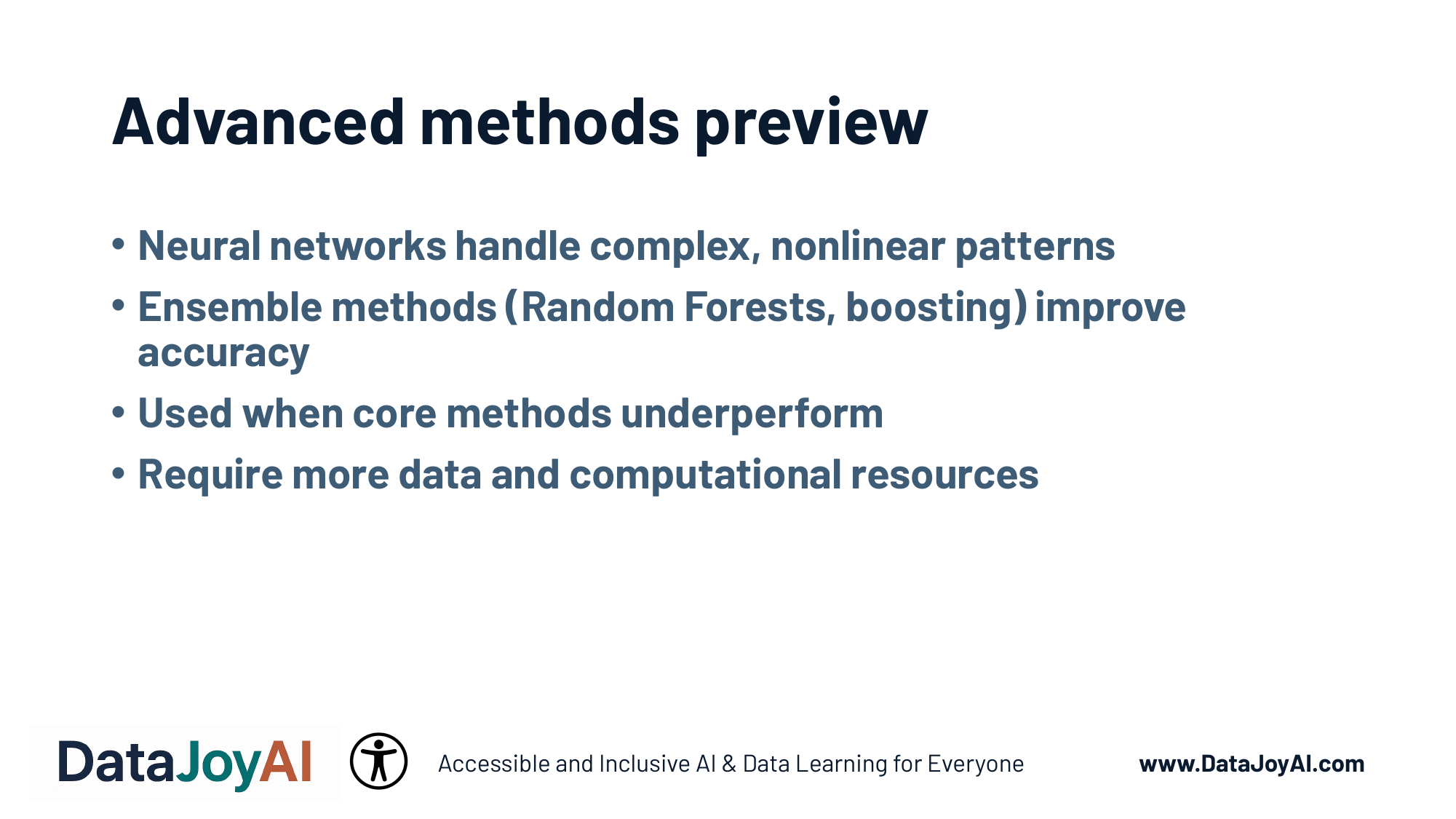

# Advanced methods preview
Neural networks handle complex, nonlinear patterns
Ensemble methods (Random Forests, boosting) improve accuracy
Used when core methods underperform
Require more data and computational resources